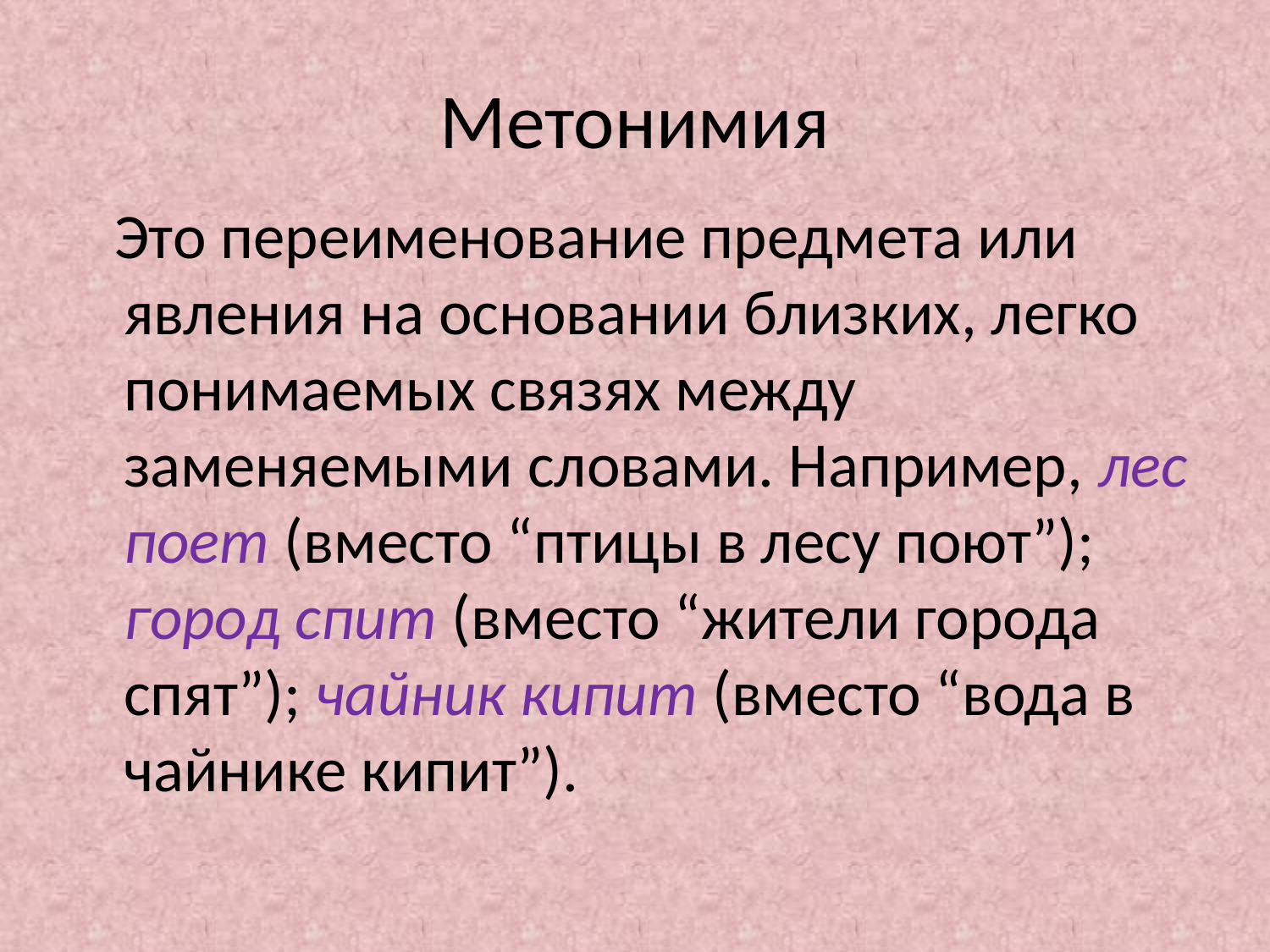

# Метонимия
   Это переименование предмета или явления на основании близких, легко понимаемых связях между заменяемыми словами. Например, лес поет (вместо “птицы в лесу поют”); город спит (вместо “жители города спят”); чайник кипит (вместо “вода в чайнике кипит”).